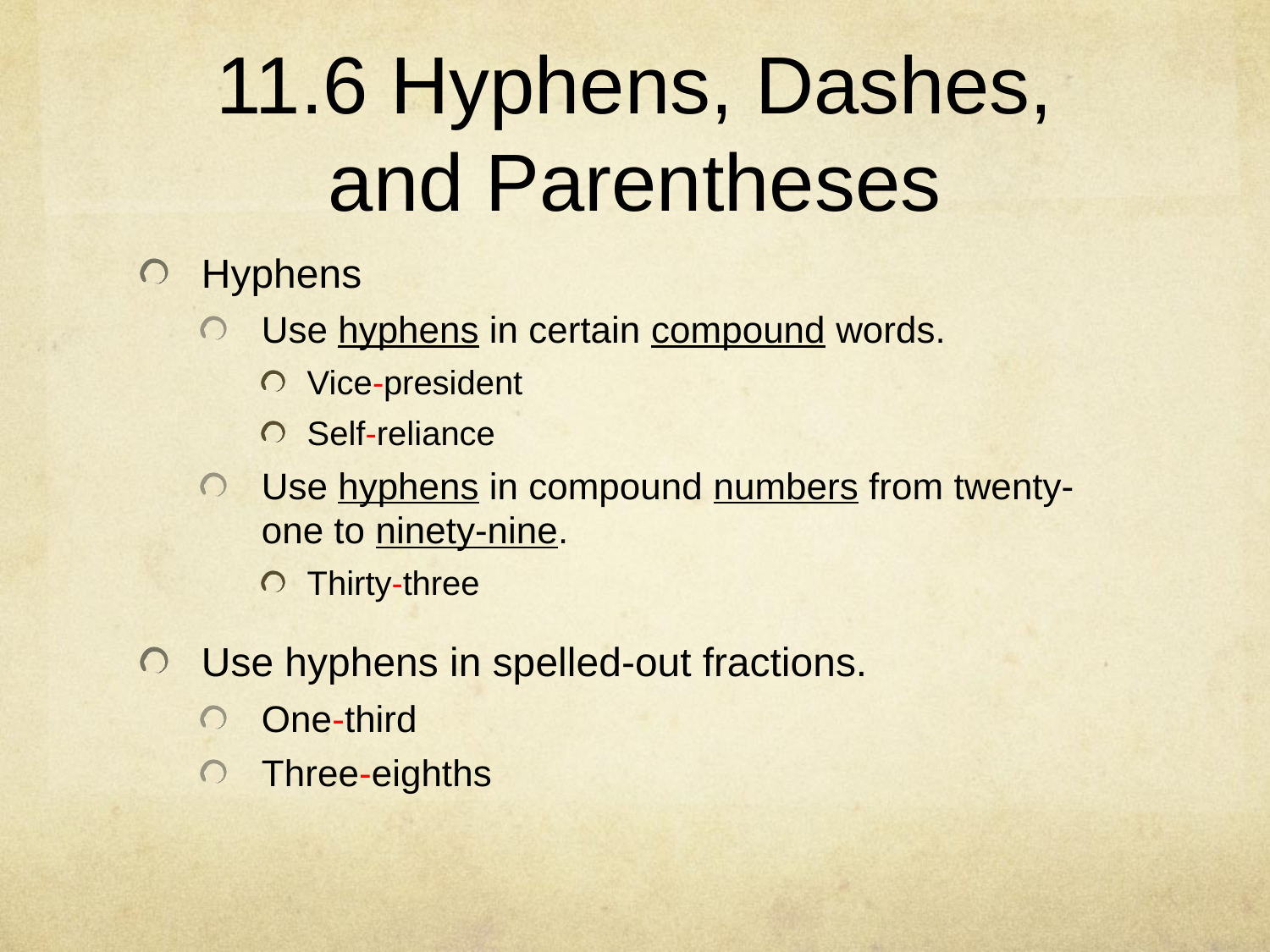

# 11.6 Hyphens, Dashes, and Parentheses
Hyphens
Use hyphens in certain compound words.
Vice-president
Self-reliance
Use hyphens in compound numbers from twenty-one to ninety-nine.
Thirty-three
Use hyphens in spelled-out fractions.
One-third
Three-eighths